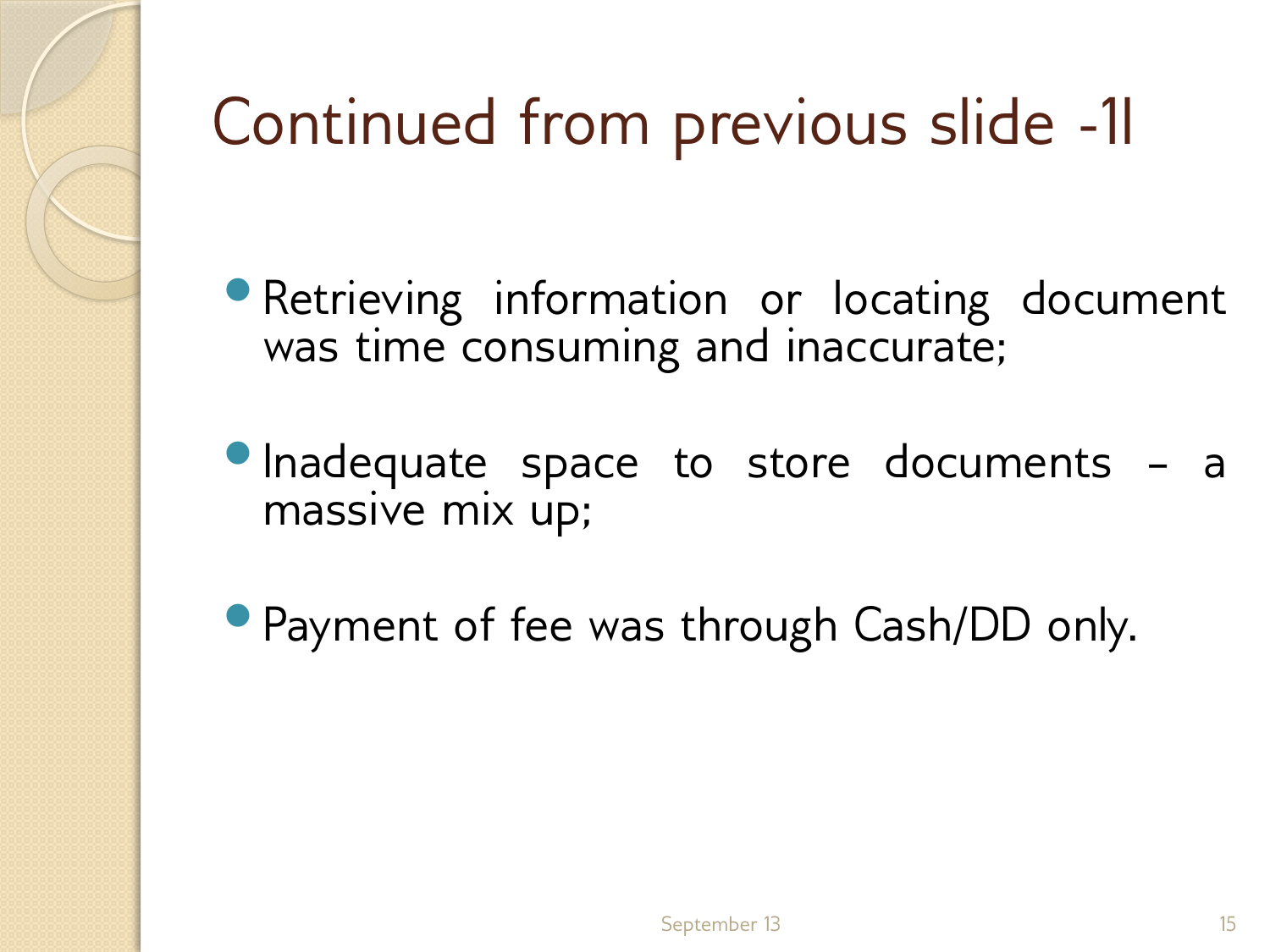

# Continued from previous slide -1I

Retrieving information or locating document was time consuming and inaccurate;

Inadequate space to store documents – a massive mix up;

Payment of fee was through Cash/DD only.

September 13
15